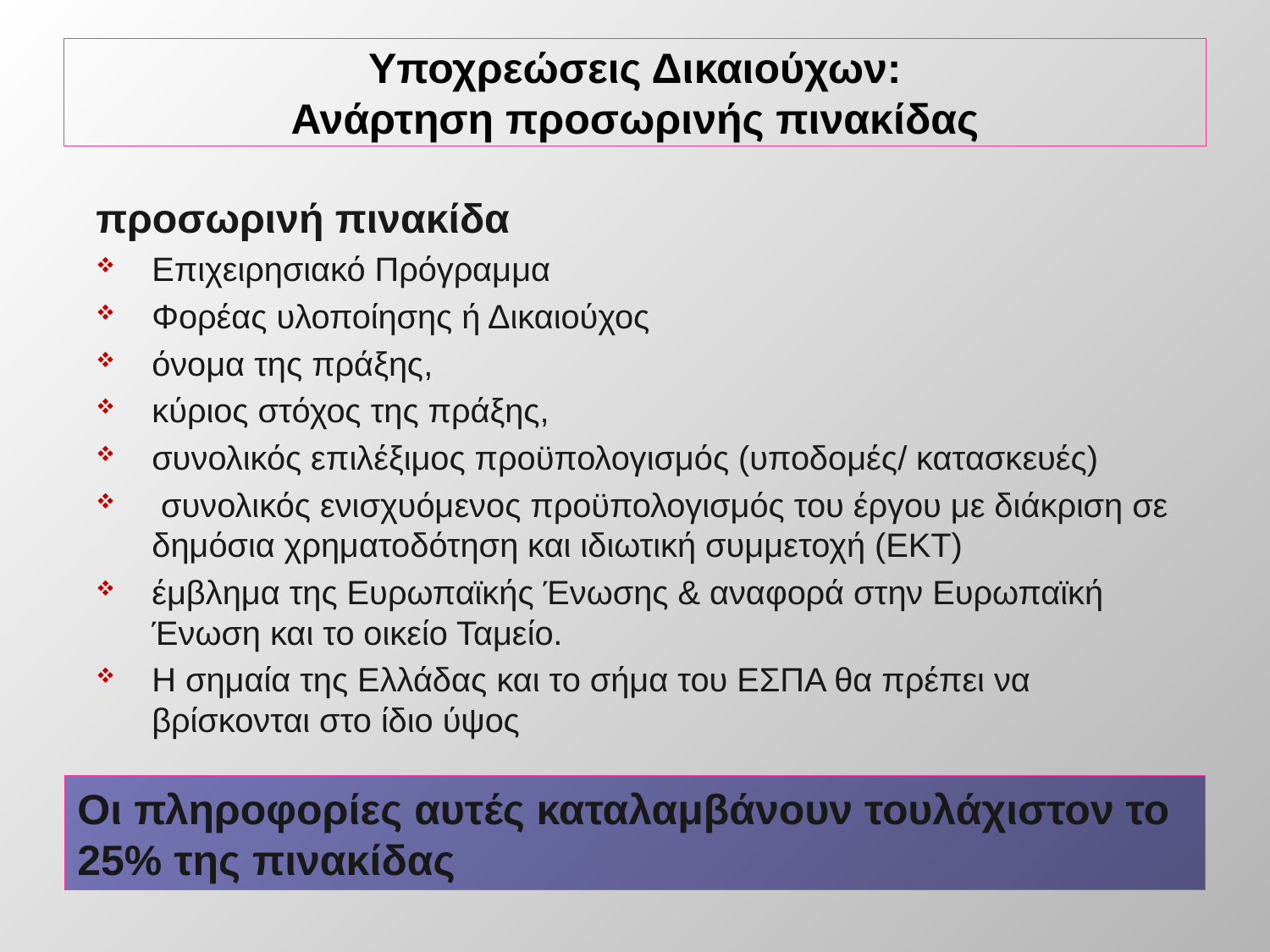

# Υποχρεώσεις Δικαιούχων: Ανάρτηση προσωρινής πινακίδας
προσωρινή πινακίδα
Επιχειρησιακό Πρόγραμμα
Φορέας υλοποίησης ή Δικαιούχος
όνομα της πράξης,
κύριος στόχος της πράξης,
συνολικός επιλέξιμος προϋπολογισμός (υποδομές/ κατασκευές)
 συνολικός ενισχυόμενος προϋπολογισμός του έργου με διάκριση σε δημόσια χρηματοδότηση και ιδιωτική συμμετοχή (ΕΚΤ)
έμβλημα της Ευρωπαϊκής Ένωσης & αναφορά στην Ευρωπαϊκή Ένωση και το οικείο Ταμείο.
Η σημαία της Ελλάδας και το σήμα του ΕΣΠΑ θα πρέπει να βρίσκονται στο ίδιο ύψος

Οι πληροφορίες αυτές καταλαμβάνουν τουλάχιστον το 25% της πινακίδας